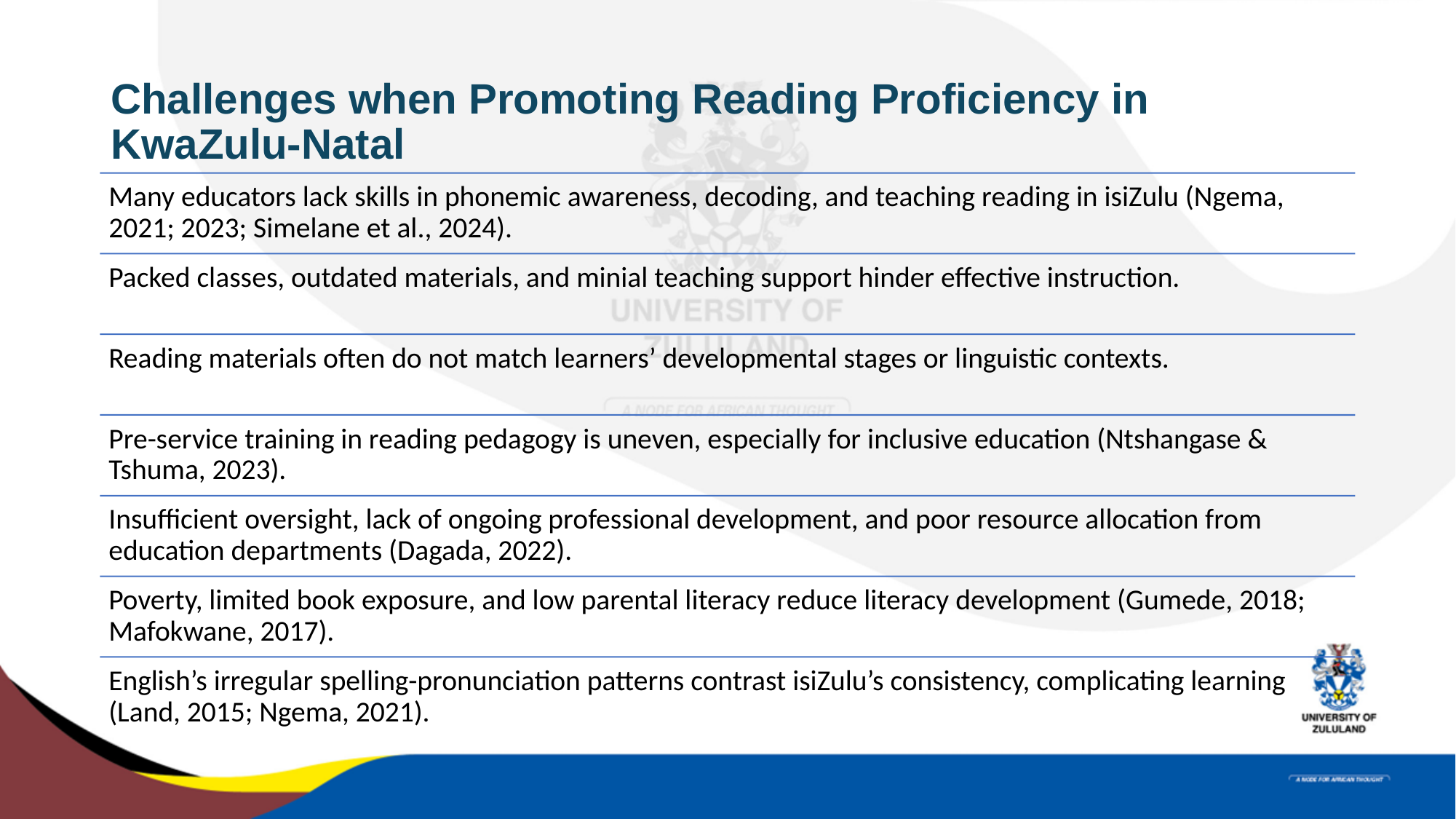

# Challenges when Promoting Reading Proficiency in KwaZulu-Natal
Many educators lack skills in phonemic awareness, decoding, and teaching reading in isiZulu (Ngema, 2021; 2023; Simelane et al., 2024).
Packed classes, outdated materials, and minial teaching support hinder effective instruction.
Reading materials often do not match learners’ developmental stages or linguistic contexts.
Pre-service training in reading pedagogy is uneven, especially for inclusive education (Ntshangase & Tshuma, 2023).
Insufficient oversight, lack of ongoing professional development, and poor resource allocation from education departments (Dagada, 2022).
Poverty, limited book exposure, and low parental literacy reduce literacy development (Gumede, 2018; Mafokwane, 2017).
English’s irregular spelling-pronunciation patterns contrast isiZulu’s consistency, complicating learning (Land, 2015; Ngema, 2021).